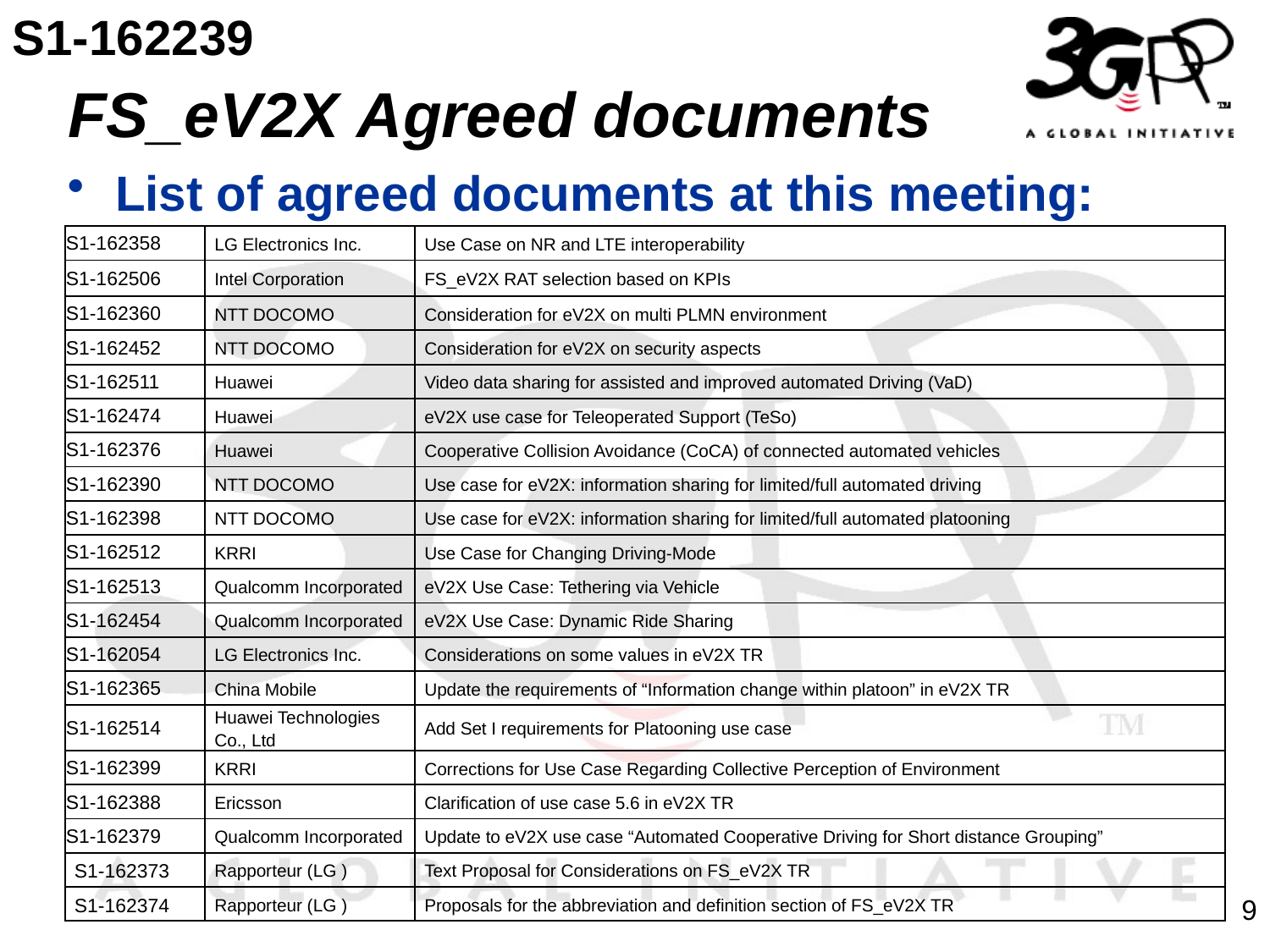

S1-162239
# FS_eV2X Agreed documents
List of agreed documents at this meeting:

| S1-162358 | LG Electronics Inc. | Use Case on NR and LTE interoperability |
| --- | --- | --- |
| S1-162506 | Intel Corporation | FS\_eV2X RAT selection based on KPIs |
| S1-162360 | NTT DOCOMO | Consideration for eV2X on multi PLMN environment |
| S1-162452 | NTT DOCOMO | Consideration for eV2X on security aspects |
| S1-162511 | Huawei | Video data sharing for assisted and improved automated Driving (VaD) |
| S1-162474 | Huawei | eV2X use case for Teleoperated Support (TeSo) |
| S1-162376 | Huawei | Cooperative Collision Avoidance (CoCA) of connected automated vehicles |
| S1-162390 | NTT DOCOMO | Use case for eV2X: information sharing for limited/full automated driving |
| S1-162398 | NTT DOCOMO | Use case for eV2X: information sharing for limited/full automated platooning |
| S1-162512 | KRRI | Use Case for Changing Driving-Mode |
| S1-162513 | Qualcomm Incorporated | eV2X Use Case: Tethering via Vehicle |
| S1-162454 | Qualcomm Incorporated | eV2X Use Case: Dynamic Ride Sharing |
| S1-162054 | LG Electronics Inc. | Considerations on some values in eV2X TR |
| S1-162365 | China Mobile | Update the requirements of “Information change within platoon” in eV2X TR |
| S1-162514 | Huawei Technologies Co., Ltd | Add Set I requirements for Platooning use case |
| S1-162399 | KRRI | Corrections for Use Case Regarding Collective Perception of Environment |
| S1-162388 | Ericsson | Clarification of use case 5.6 in eV2X TR |
| S1-162379 | Qualcomm Incorporated | Update to eV2X use case “Automated Cooperative Driving for Short distance Grouping” |
| S1-162373 | Rapporteur (LG ) | Text Proposal for Considerations on FS\_eV2X TR |
| S1-162374 | Rapporteur (LG ) | Proposals for the abbreviation and definition section of FS\_eV2X TR |
9